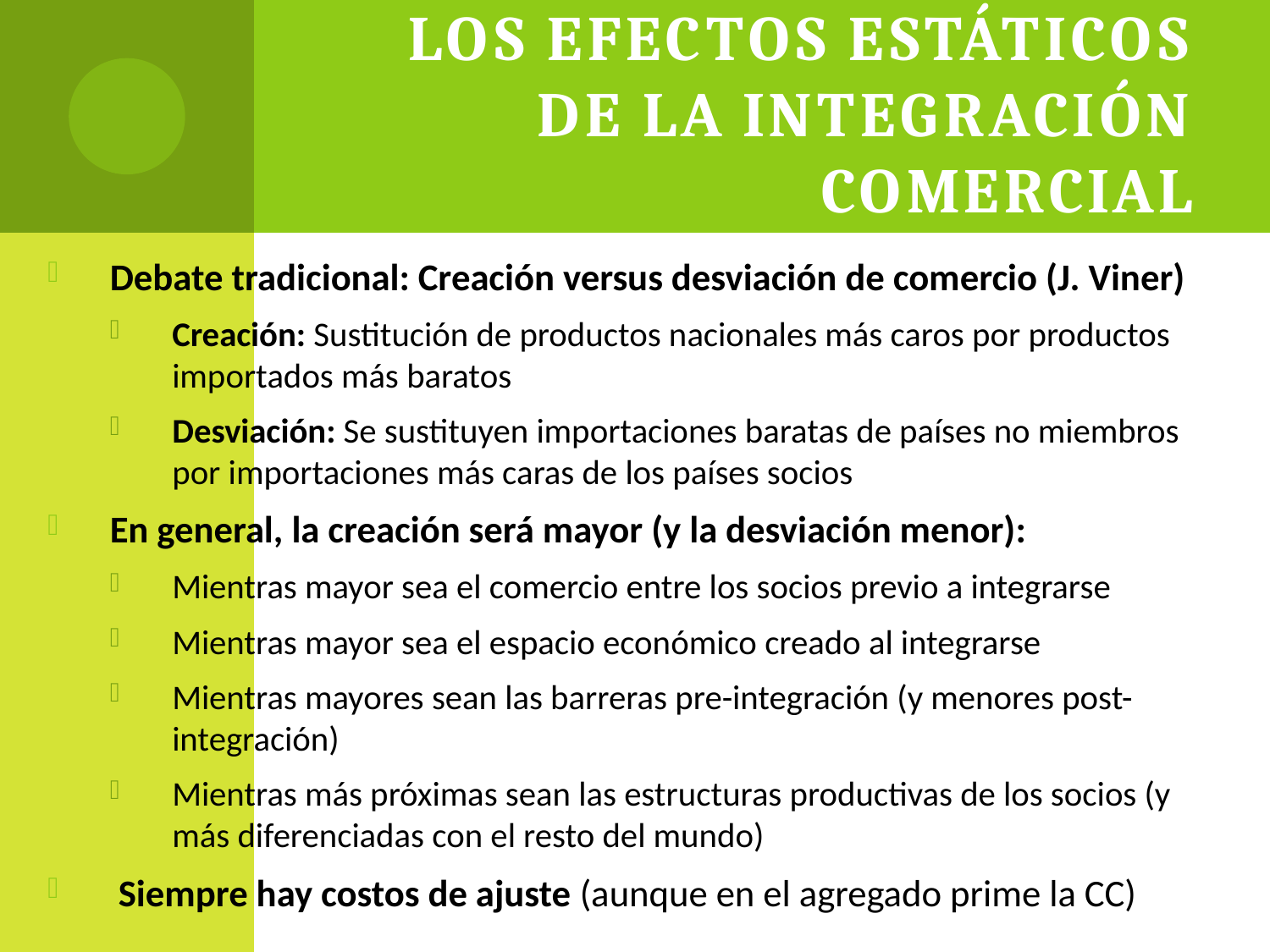

# Los efectos estáticos de la integración comercial
Debate tradicional: Creación versus desviación de comercio (J. Viner)
Creación: Sustitución de productos nacionales más caros por productos importados más baratos
Desviación: Se sustituyen importaciones baratas de países no miembros por importaciones más caras de los países socios
En general, la creación será mayor (y la desviación menor):
Mientras mayor sea el comercio entre los socios previo a integrarse
Mientras mayor sea el espacio económico creado al integrarse
Mientras mayores sean las barreras pre-integración (y menores post-integración)
Mientras más próximas sean las estructuras productivas de los socios (y más diferenciadas con el resto del mundo)
 Siempre hay costos de ajuste (aunque en el agregado prime la CC)